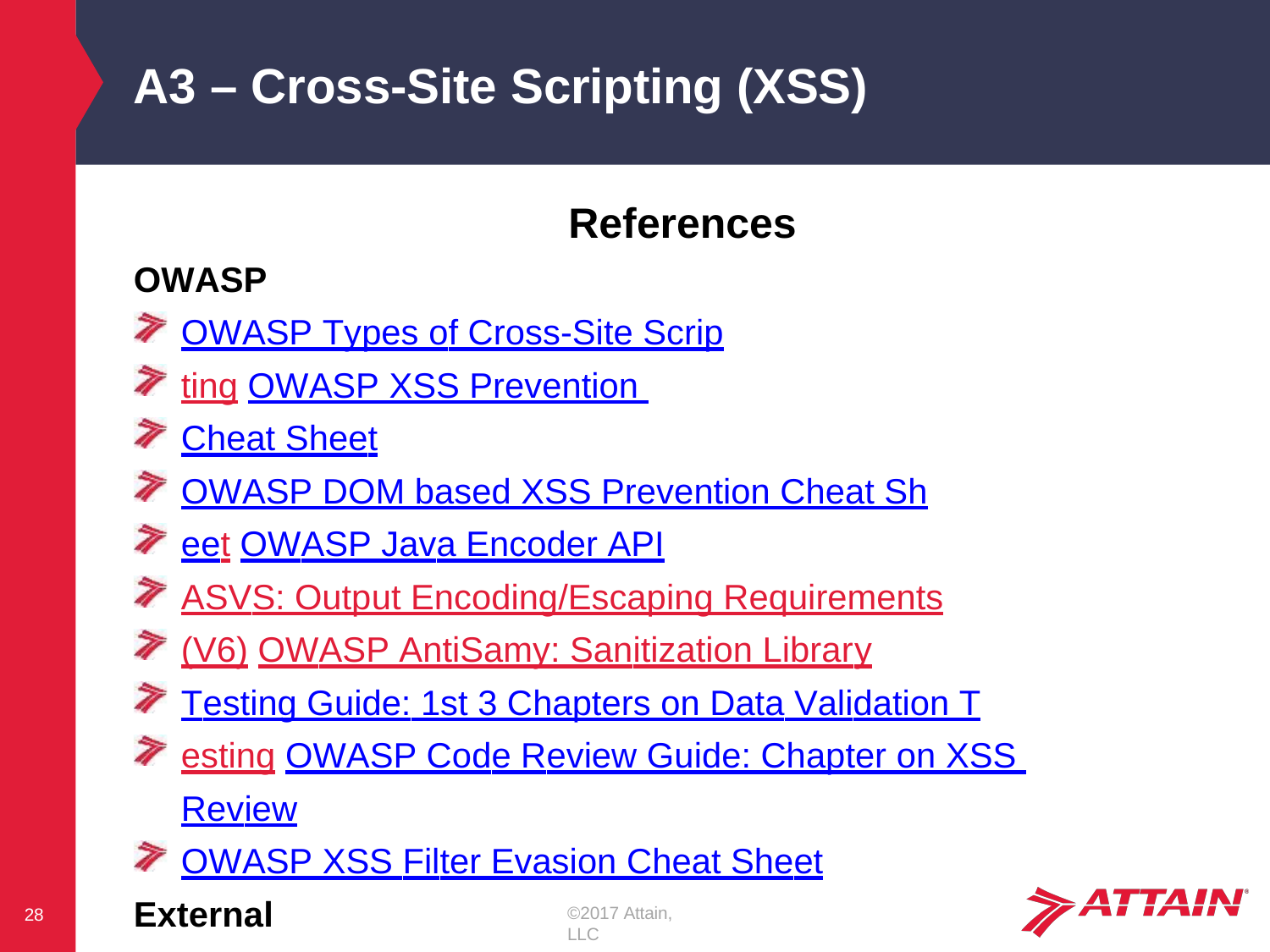

# A3 – Cross-Site Scripting (XSS)
References

OWASP
OWASP Types of Cross-Site Scripting OWASP XSS Prevention Cheat Sheet
OWASP DOM based XSS Prevention Cheat Sheet OWASP Java Encoder API
ASVS: Output Encoding/Escaping Requirements (V6) OWASP AntiSamy: Sanitization Library
Testing Guide: 1st 3 Chapters on Data Validation Testing OWASP Code Review Guide: Chapter on XSS Review

OWASP XSS Filter Evasion Cheat Sheet

External

CWE Entry 79 on Cross-Site Scripting

©2017 Attain, LLC
28